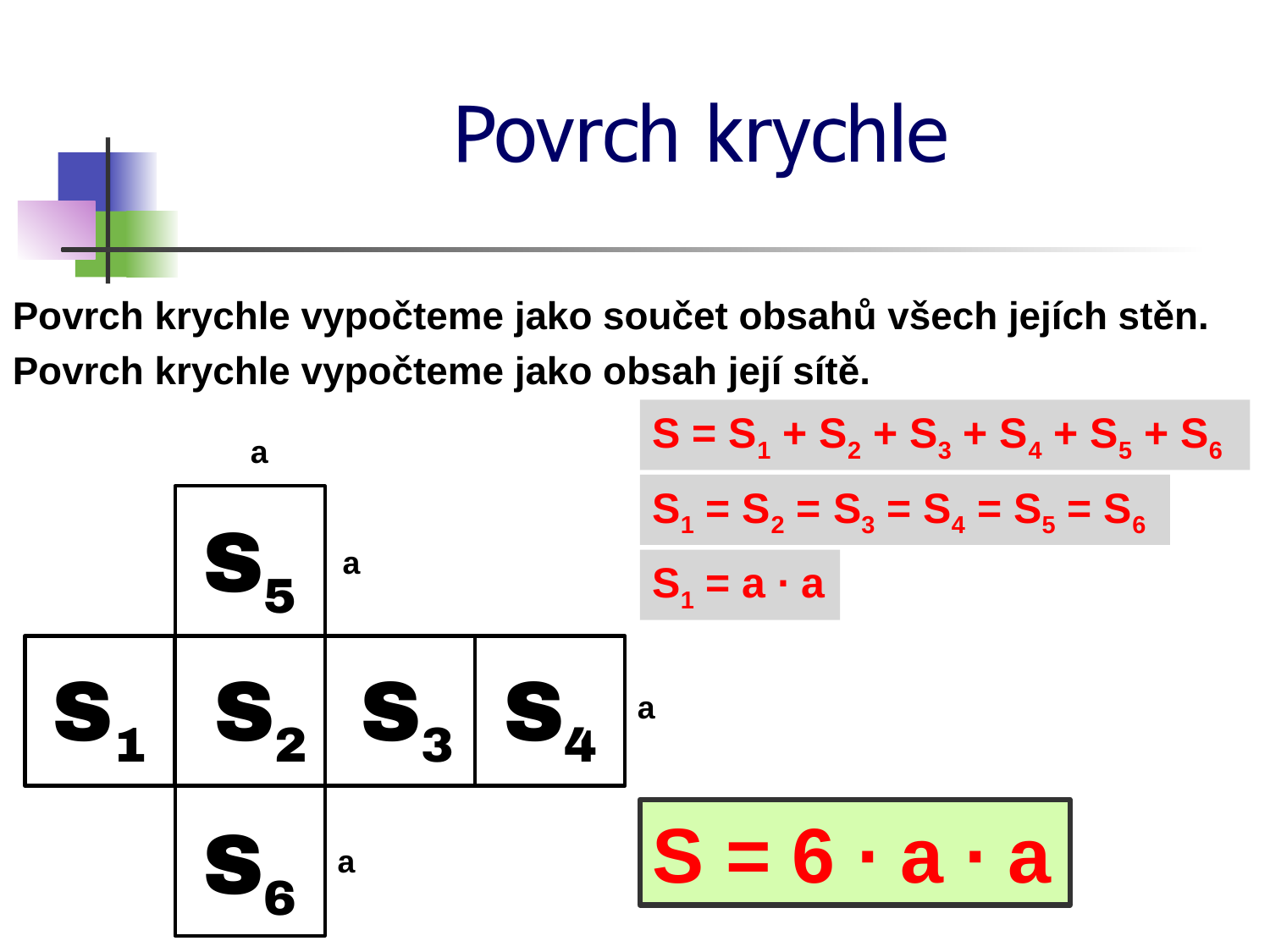

# Povrch krychle
Povrch krychle vypočteme jako součet obsahů všech jejích stěn.
Povrch krychle vypočteme jako obsah její sítě.
S = S1 + S2 + S3 + S4 + S5 + S6
a
S1 = S2 = S3 = S4 = S5 = S6

S5
a
S1 = a ∙ a

S1
S2
S3
S4
a

S = 6 ∙ a ∙ a
S6
a